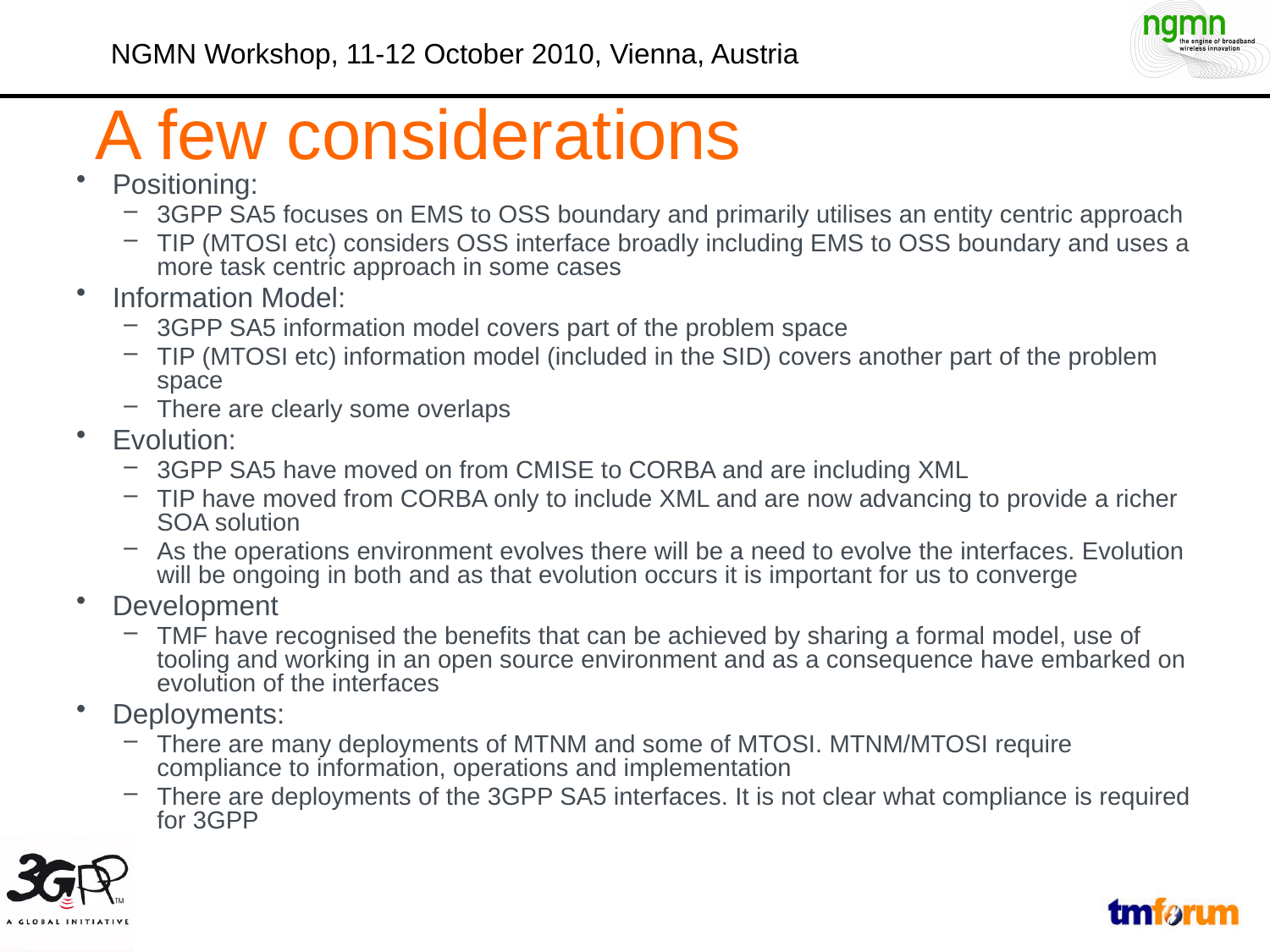

A few considerations
Positioning:
3GPP SA5 focuses on EMS to OSS boundary and primarily utilises an entity centric approach
TIP (MTOSI etc) considers OSS interface broadly including EMS to OSS boundary and uses a more task centric approach in some cases
Information Model:
3GPP SA5 information model covers part of the problem space
TIP (MTOSI etc) information model (included in the SID) covers another part of the problem space
There are clearly some overlaps
Evolution:
3GPP SA5 have moved on from CMISE to CORBA and are including XML
TIP have moved from CORBA only to include XML and are now advancing to provide a richer SOA solution
As the operations environment evolves there will be a need to evolve the interfaces. Evolution will be ongoing in both and as that evolution occurs it is important for us to converge
Development
TMF have recognised the benefits that can be achieved by sharing a formal model, use of tooling and working in an open source environment and as a consequence have embarked on evolution of the interfaces
Deployments:
There are many deployments of MTNM and some of MTOSI. MTNM/MTOSI require compliance to information, operations and implementation
There are deployments of the 3GPP SA5 interfaces. It is not clear what compliance is required for 3GPP